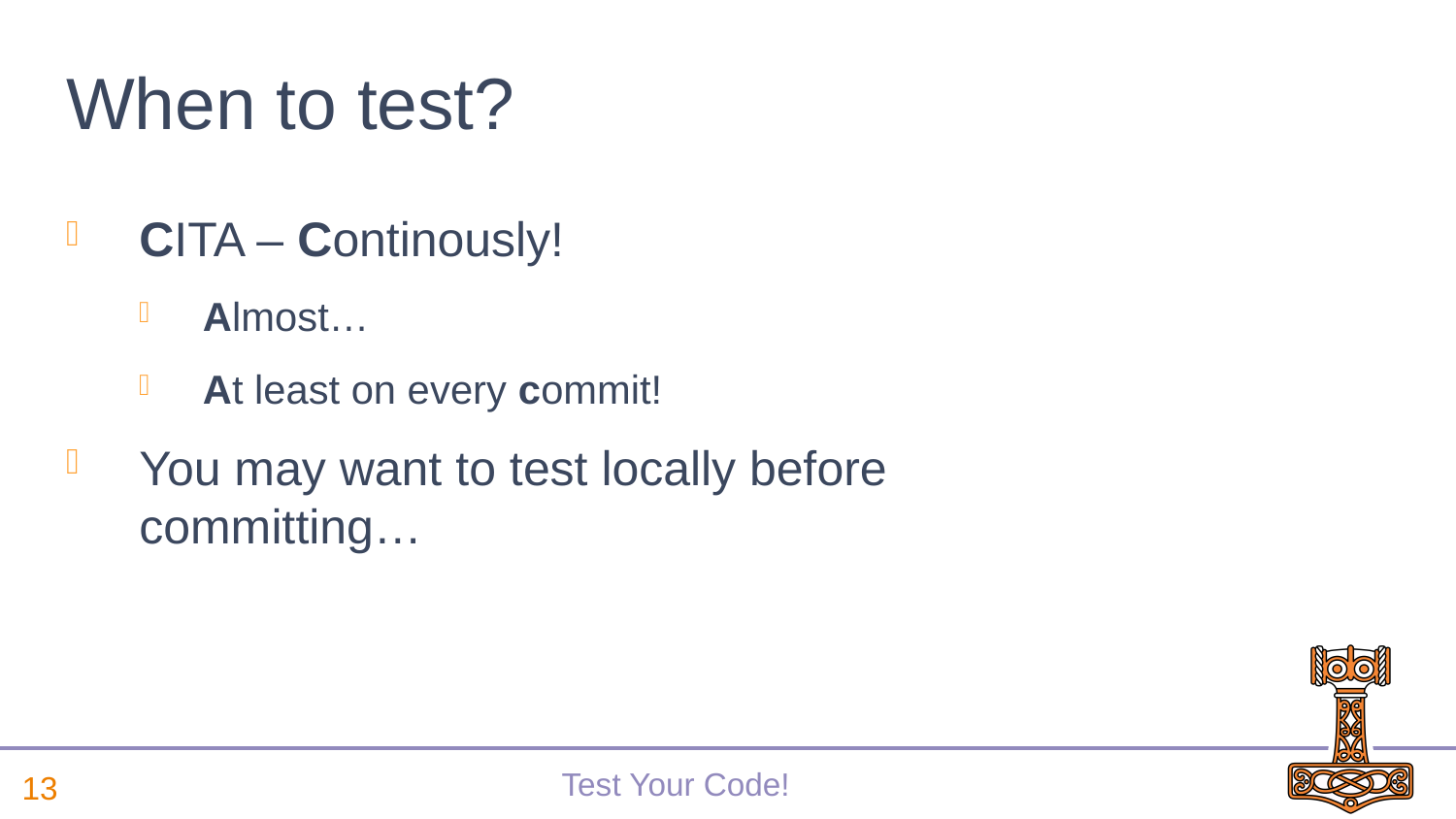

# When to test?
CITA – Continously!
Almost…
At least on every commit!
You may want to test locally before committing…